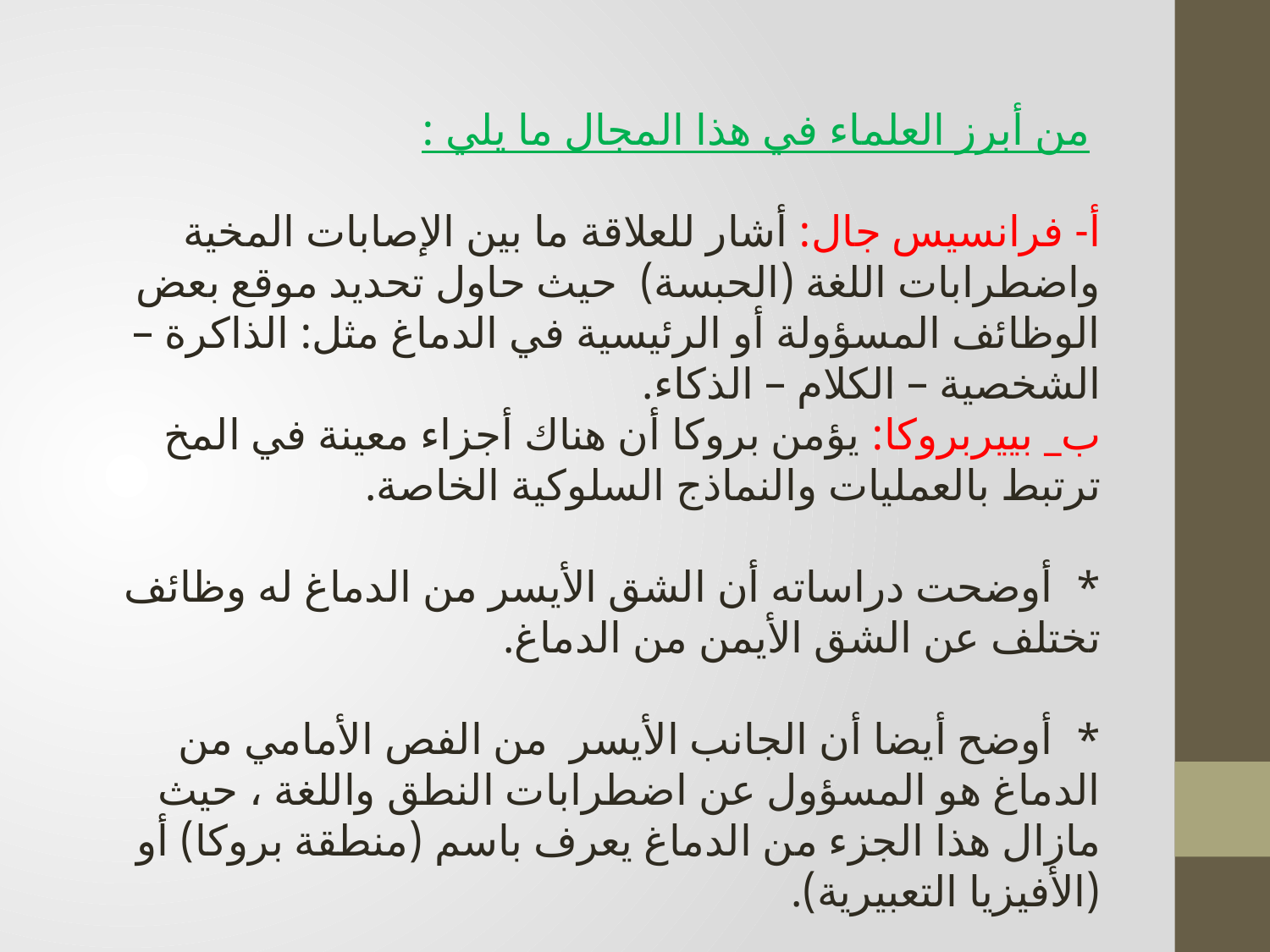

من أبرز العلماء في هذا المجال ما يلي :

أ- فرانسيس جال: أشار للعلاقة ما بين الإصابات المخية واضطرابات اللغة (الحبسة)  حيث حاول تحديد موقع بعض الوظائف المسؤولة أو الرئيسية في الدماغ مثل: الذاكرة – الشخصية – الكلام – الذكاء.
ب_ بييربروكا: يؤمن بروكا أن هناك أجزاء معينة في المخ ترتبط بالعمليات والنماذج السلوكية الخاصة.

*  أوضحت دراساته أن الشق الأيسر من الدماغ له وظائف تختلف عن الشق الأيمن من الدماغ.

*  أوضح أيضا أن الجانب الأيسر  من الفص الأمامي من الدماغ هو المسؤول عن اضطرابات النطق واللغة ، حيث مازال هذا الجزء من الدماغ يعرف باسم (منطقة بروكا) أو (الأفيزيا التعبيرية).